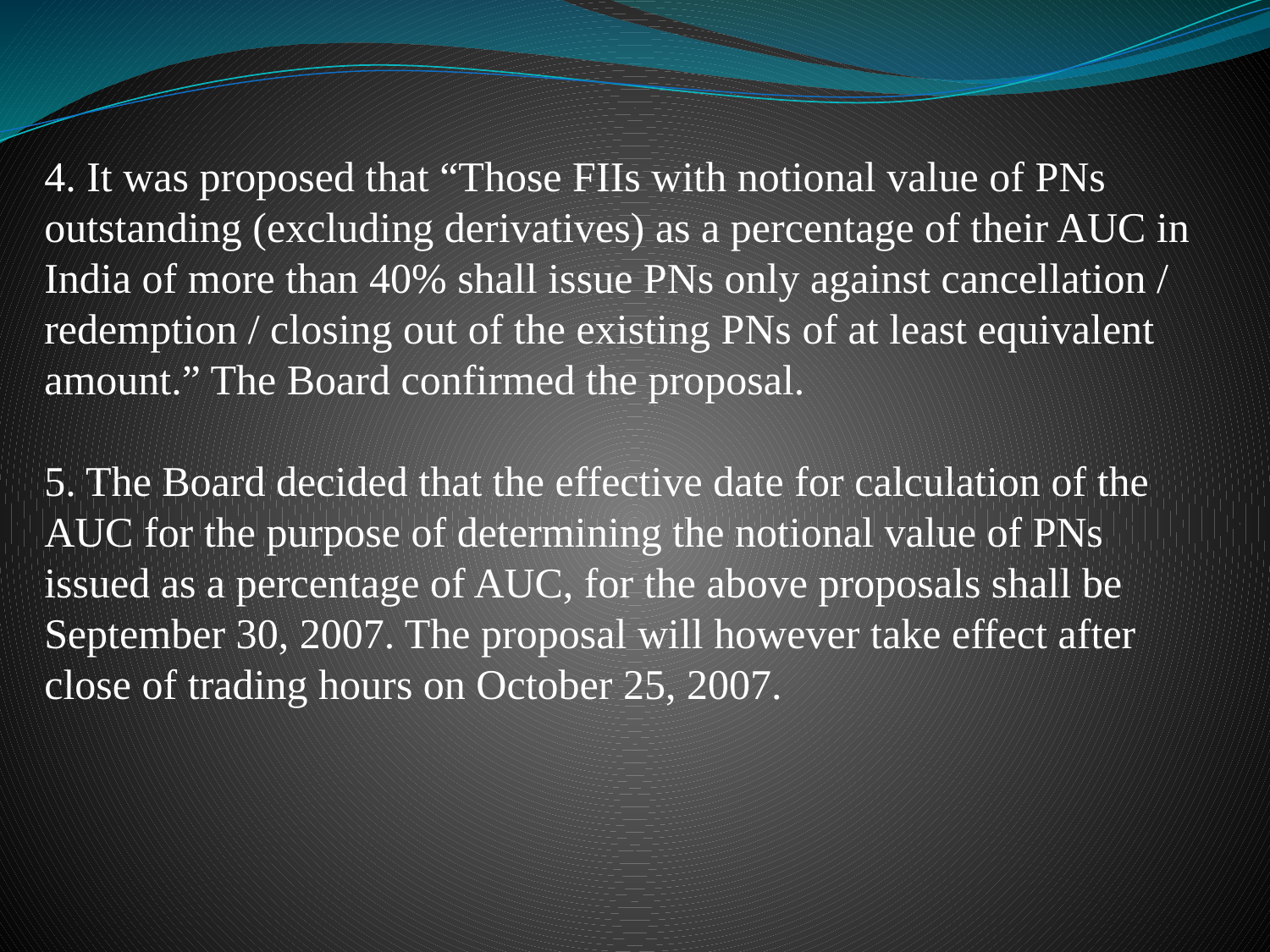

4. It was proposed that “Those FIIs with notional value of PNs outstanding (excluding derivatives) as a percentage of their AUC in India of more than 40% shall issue PNs only against cancellation / redemption / closing out of the existing PNs of at least equivalent amount.” The Board confirmed the proposal. 
5. The Board decided that the effective date for calculation of the AUC for the purpose of determining the notional value of PNs issued as a percentage of AUC, for the above proposals shall be September 30, 2007. The proposal will however take effect after close of trading hours on October 25, 2007.